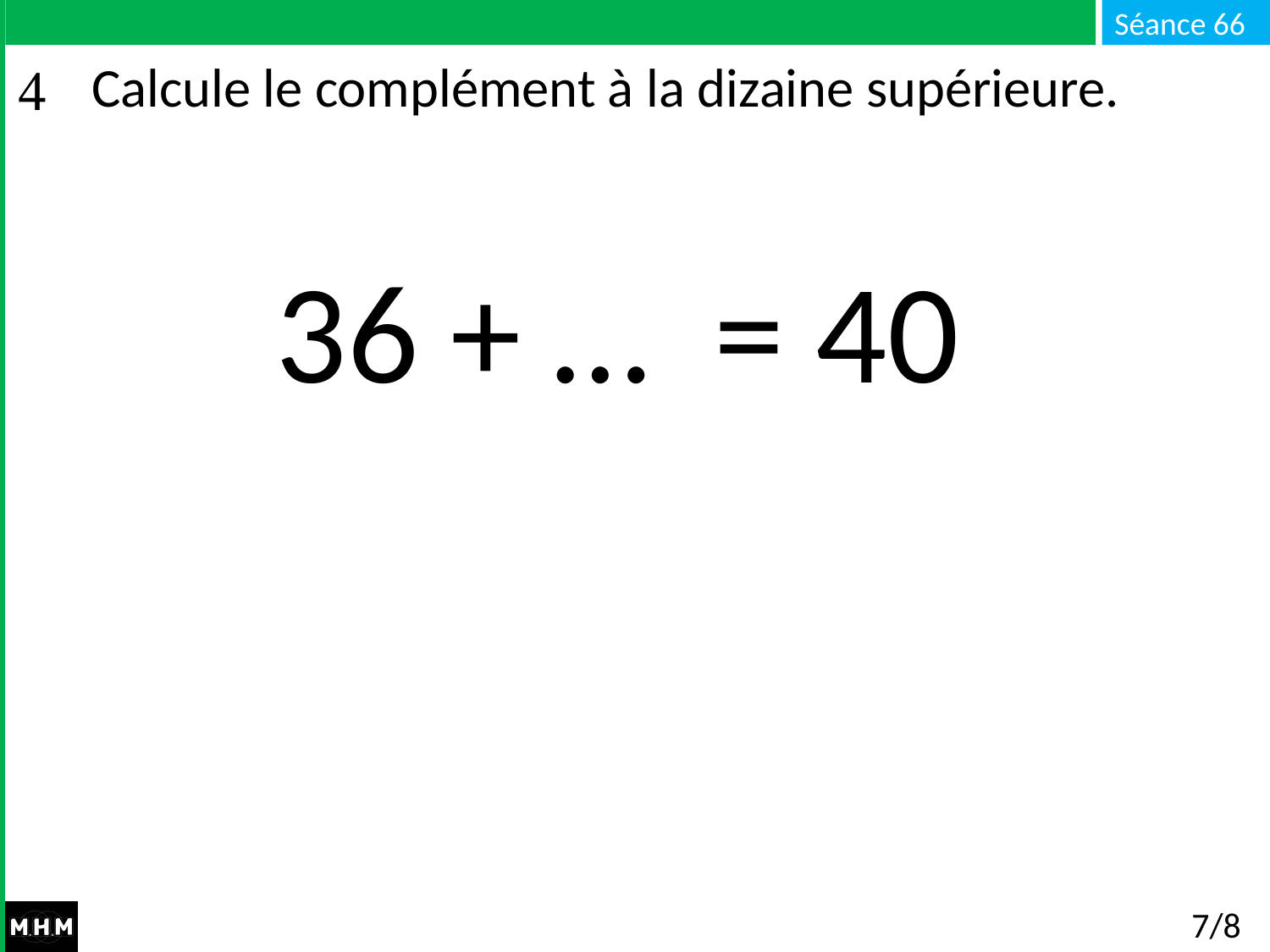

# Calcule le complément à la dizaine supérieure.
 36 + …  = 40
7/8